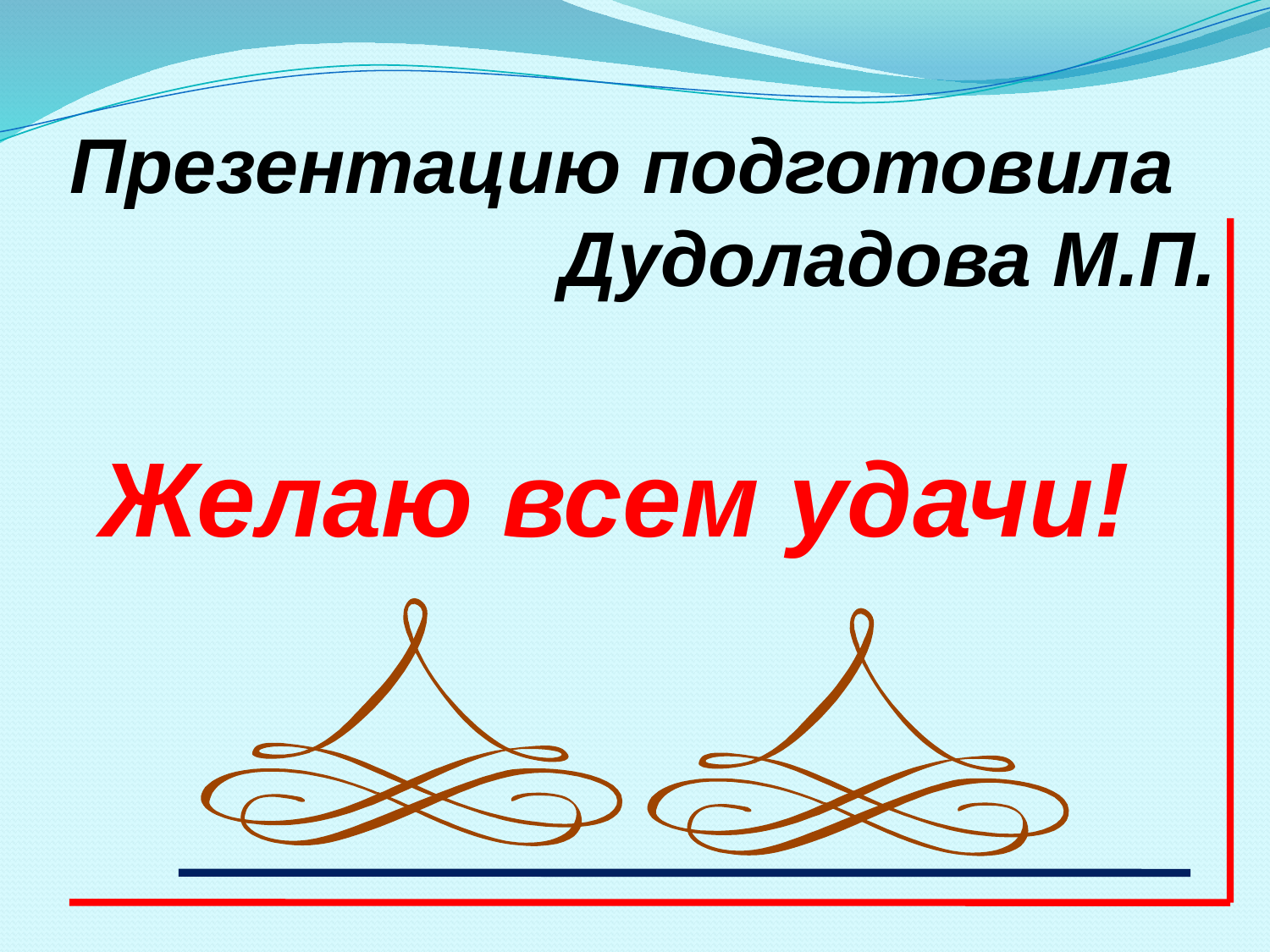

Презентацию подготовила   Дудоладова М.П.

Желаю всем удачи!